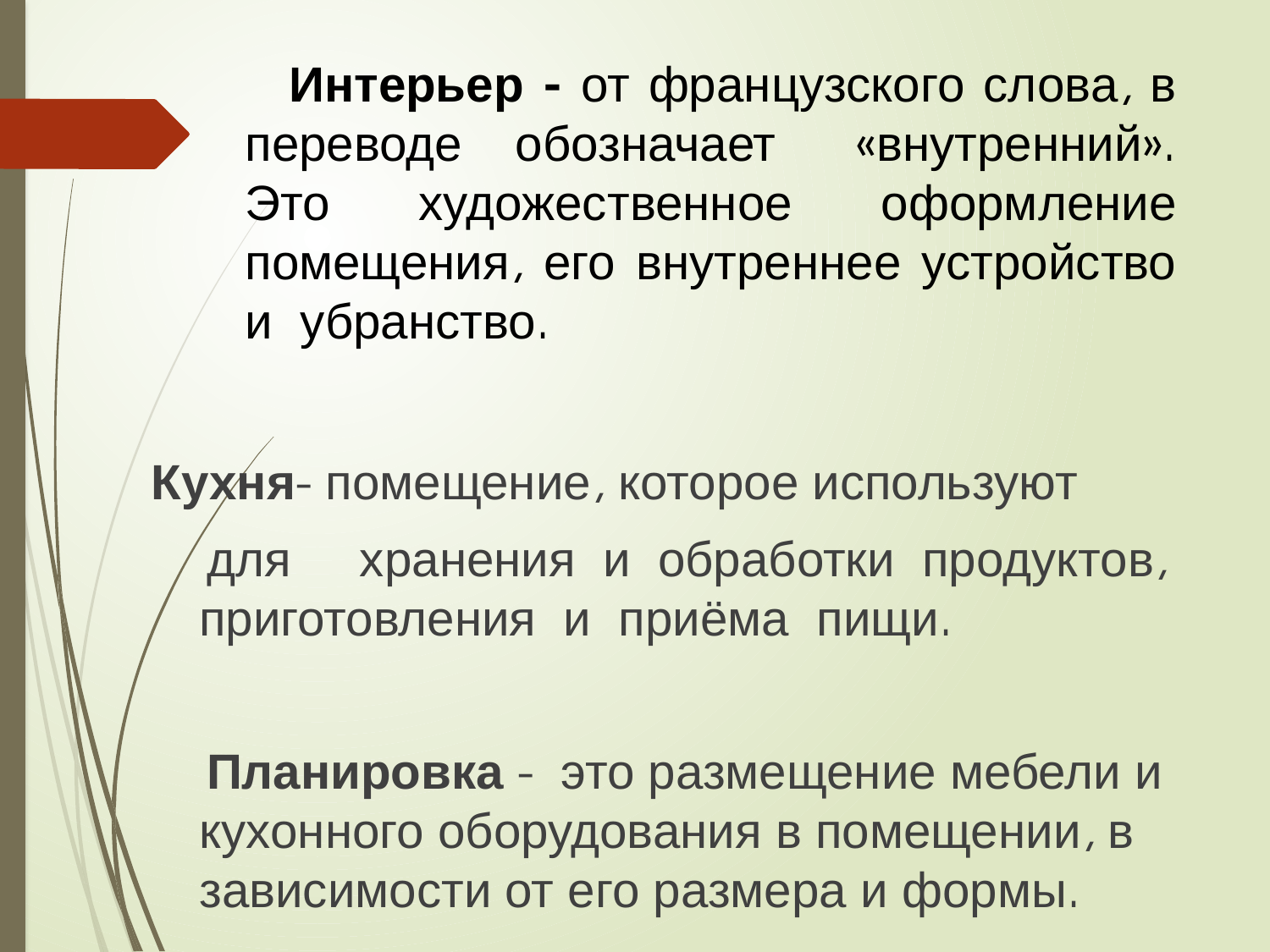

Интерьер - от французского слова, в переводе  обозначает   «внутренний». Это художественное оформление помещения, его внутреннее устройство и  убранство.

Кухня- помещение, которое используют
    для     хранения  и  обработки  продуктов,  приготовления  и  приёма  пищи.

    Планировка -  это размещение мебели и кухонного оборудования в помещении, в зависимости от его размера и формы.